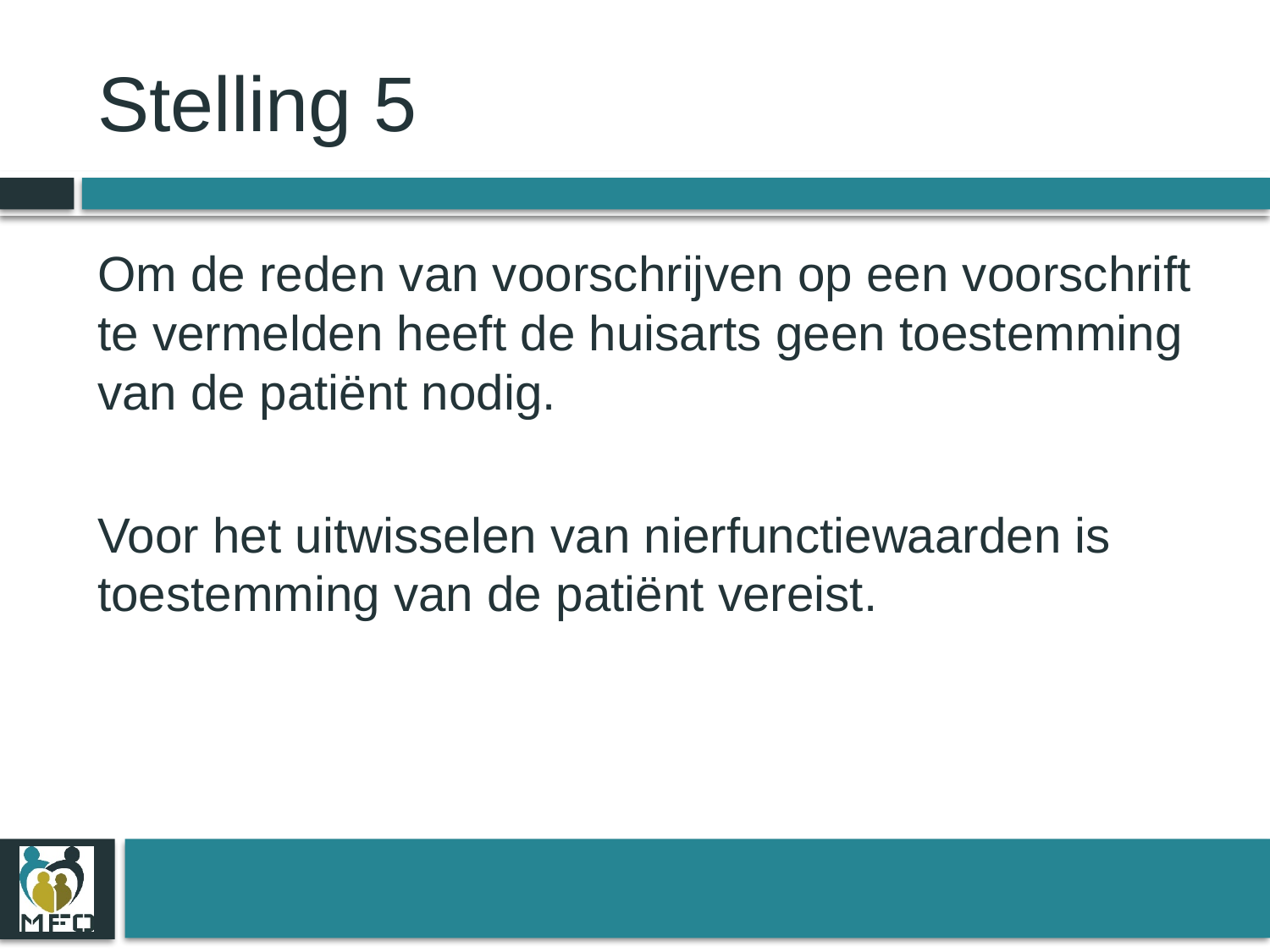

# Stelling 5
Om de reden van voorschrijven op een voorschrift te vermelden heeft de huisarts geen toestemming van de patiënt nodig.

Voor het uitwisselen van nierfunctiewaarden is toestemming van de patiënt vereist.